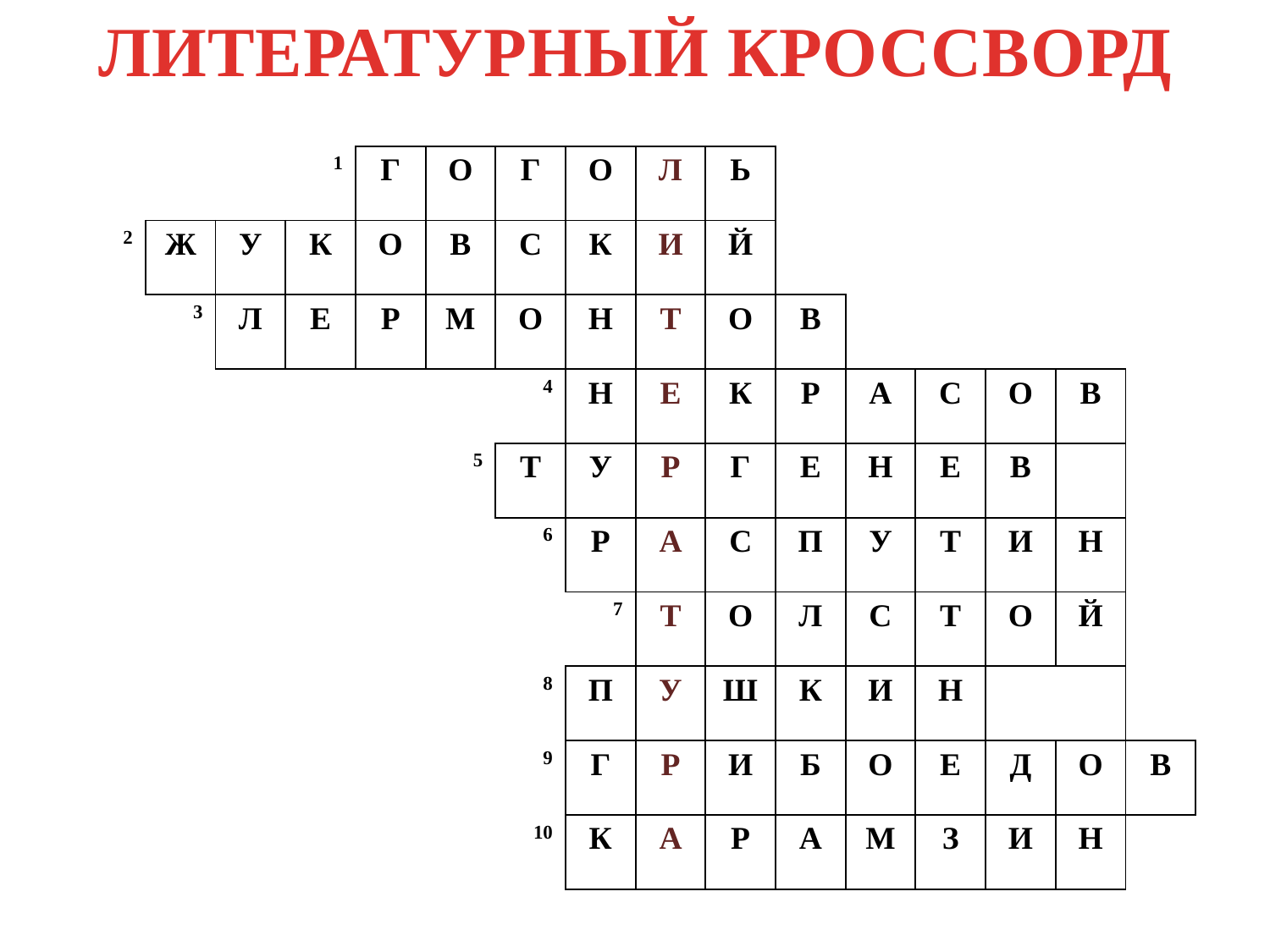

ЛИТЕРАТУРНЫЙ КРОССВОРД
| 1 |  |  |  | Г | О | Г | О | Л | Ь |  |  |  |  |  |  |
| --- | --- | --- | --- | --- | --- | --- | --- | --- | --- | --- | --- | --- | --- | --- | --- |
| 2 | Ж | У | К | О | В | С | К | И | Й |  |  |  |  |  |  |
|  | 3 | Л | Е | Р | М | О | Н | Т | О | В |  |  |  |  |  |
|  |  | 4 |  |  |  |  | Н | Е | К | Р | А | С | О | В |  |
|  |  |  |  |  | 5 | Т | У | Р | Г | Е | Н | Е | В |  |  |
|  |  |  |  |  |  | 6 | Р | А | С | П | У | Т | И | Н |  |
|  |  |  |  |  |  |  | 7 | Т | О | Л | С | Т | О | Й |  |
|  |  |  |  |  |  | 8 | П | У | Ш | К | И | Н |  |  |  |
|  |  |  |  |  |  | 9 | Г | Р | И | Б | О | Е | Д | О | В |
|  |  |  |  |  |  | 10 | К | А | Р | А | М | З | И | Н |  |